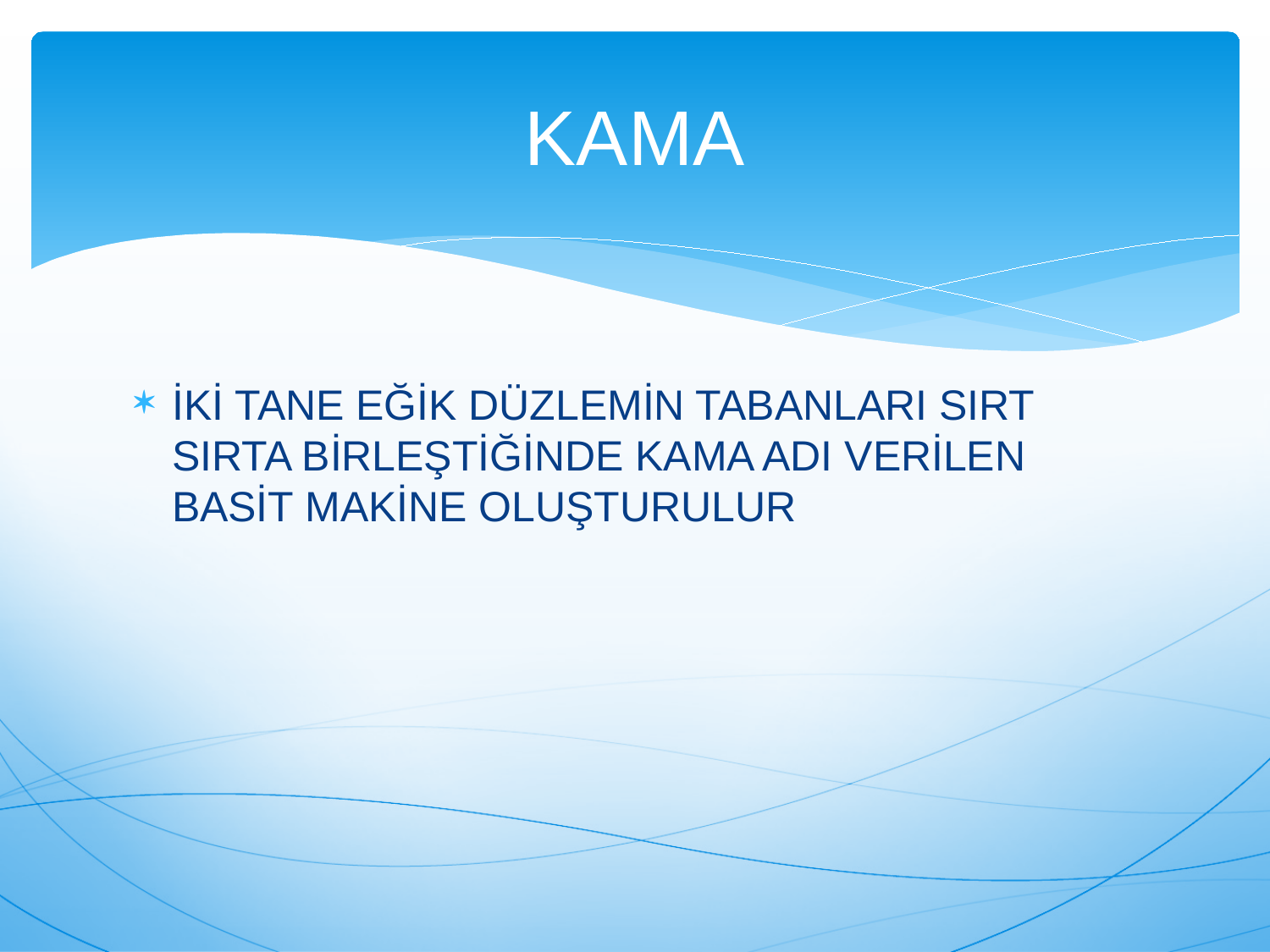

# KAMA
İKİ TANE EĞİK DÜZLEMİN TABANLARI SIRT SIRTA BİRLEŞTİĞİNDE KAMA ADI VERİLEN BASİT MAKİNE OLUŞTURULUR